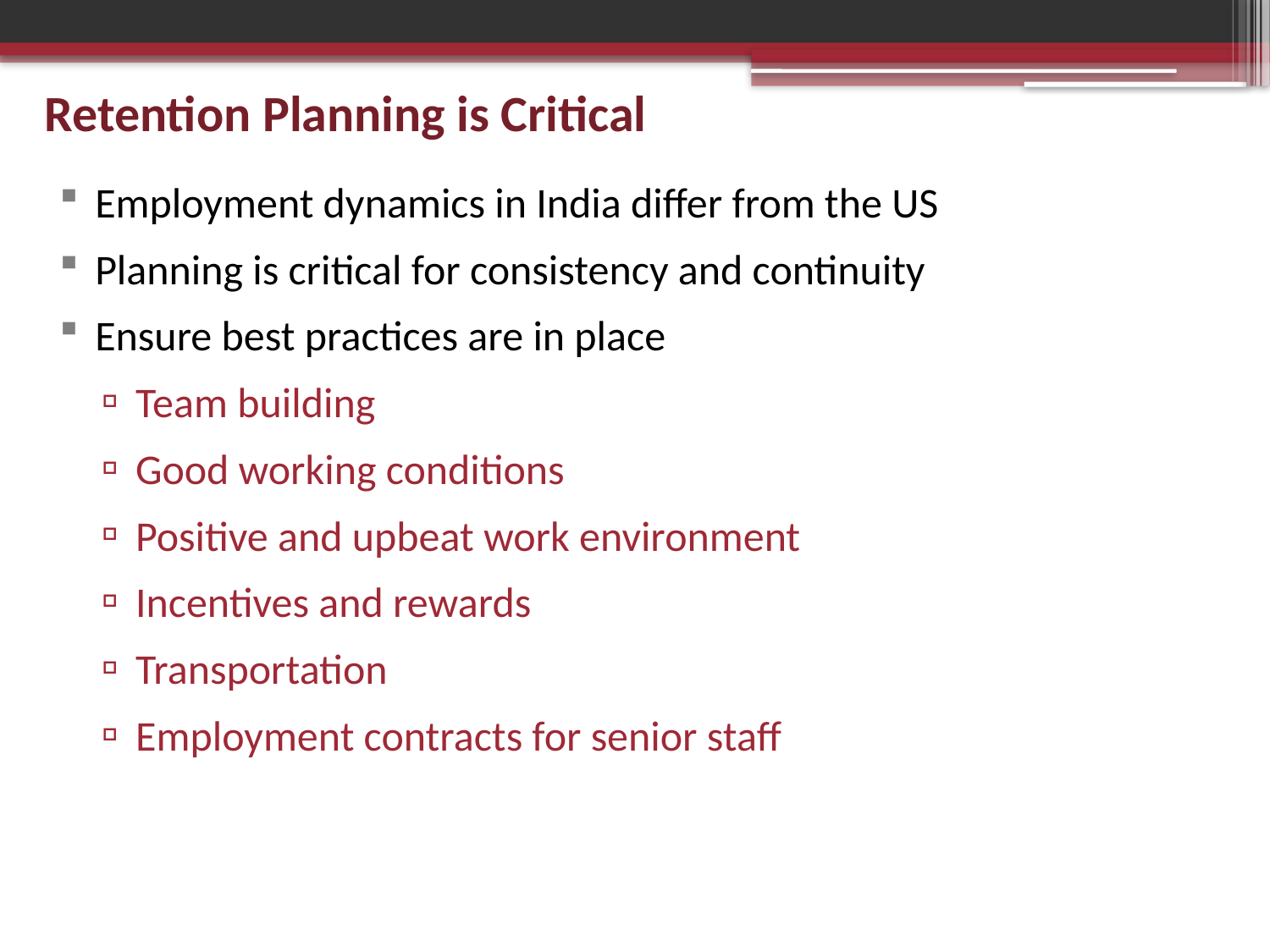

# Retention Planning is Critical
Employment dynamics in India differ from the US
Planning is critical for consistency and continuity
Ensure best practices are in place
Team building
Good working conditions
Positive and upbeat work environment
Incentives and rewards
Transportation
Employment contracts for senior staff